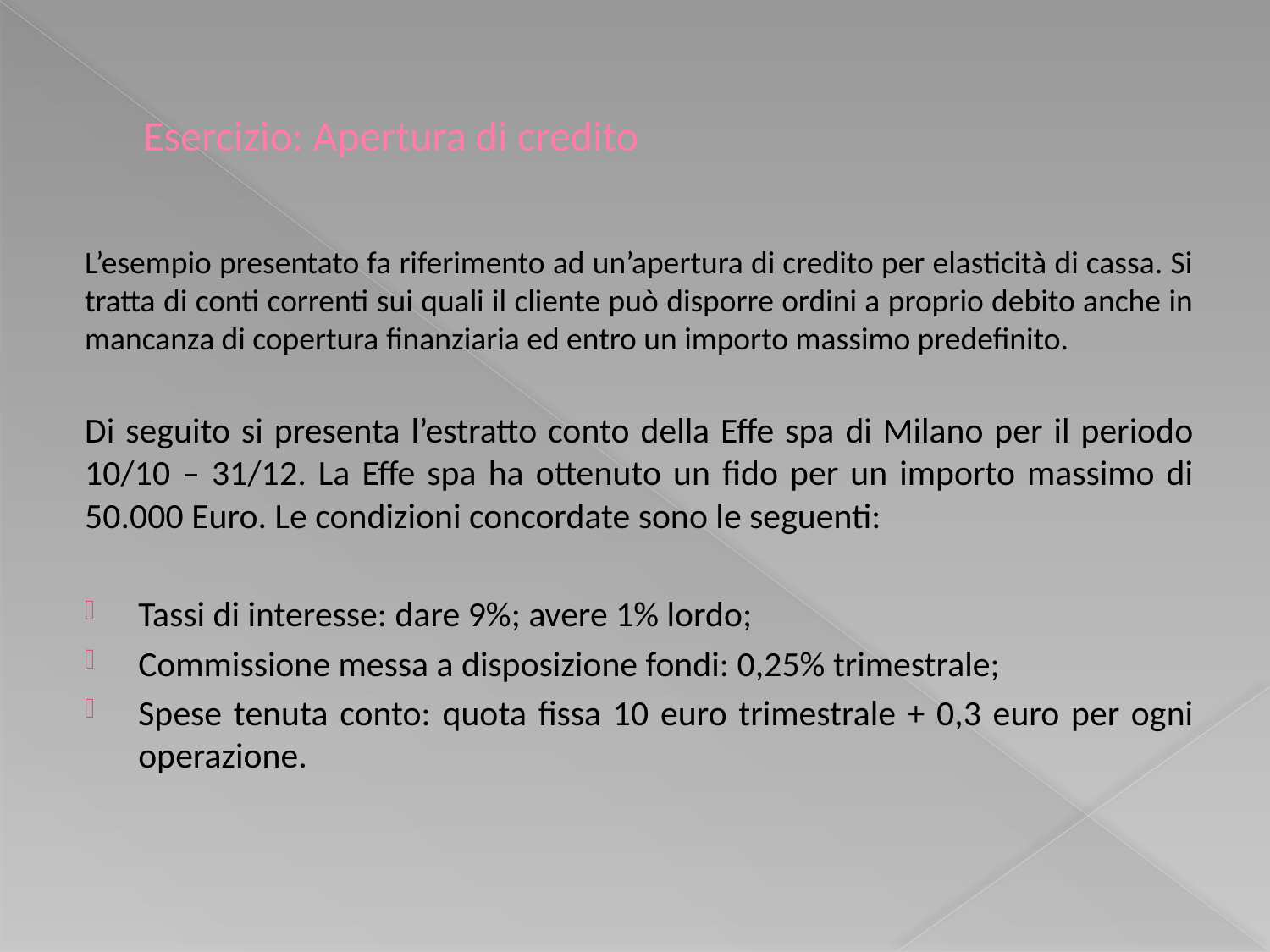

# Esercizio: Apertura di credito
L’esempio presentato fa riferimento ad un’apertura di credito per elasticità di cassa. Si tratta di conti correnti sui quali il cliente può disporre ordini a proprio debito anche in mancanza di copertura finanziaria ed entro un importo massimo predefinito.

Di seguito si presenta l’estratto conto della Effe spa di Milano per il periodo 10/10 – 31/12. La Effe spa ha ottenuto un fido per un importo massimo di 50.000 Euro. Le condizioni concordate sono le seguenti:

Tassi di interesse: dare 9%; avere 1% lordo;
Commissione messa a disposizione fondi: 0,25% trimestrale;
Spese tenuta conto: quota fissa 10 euro trimestrale + 0,3 euro per ogni operazione.